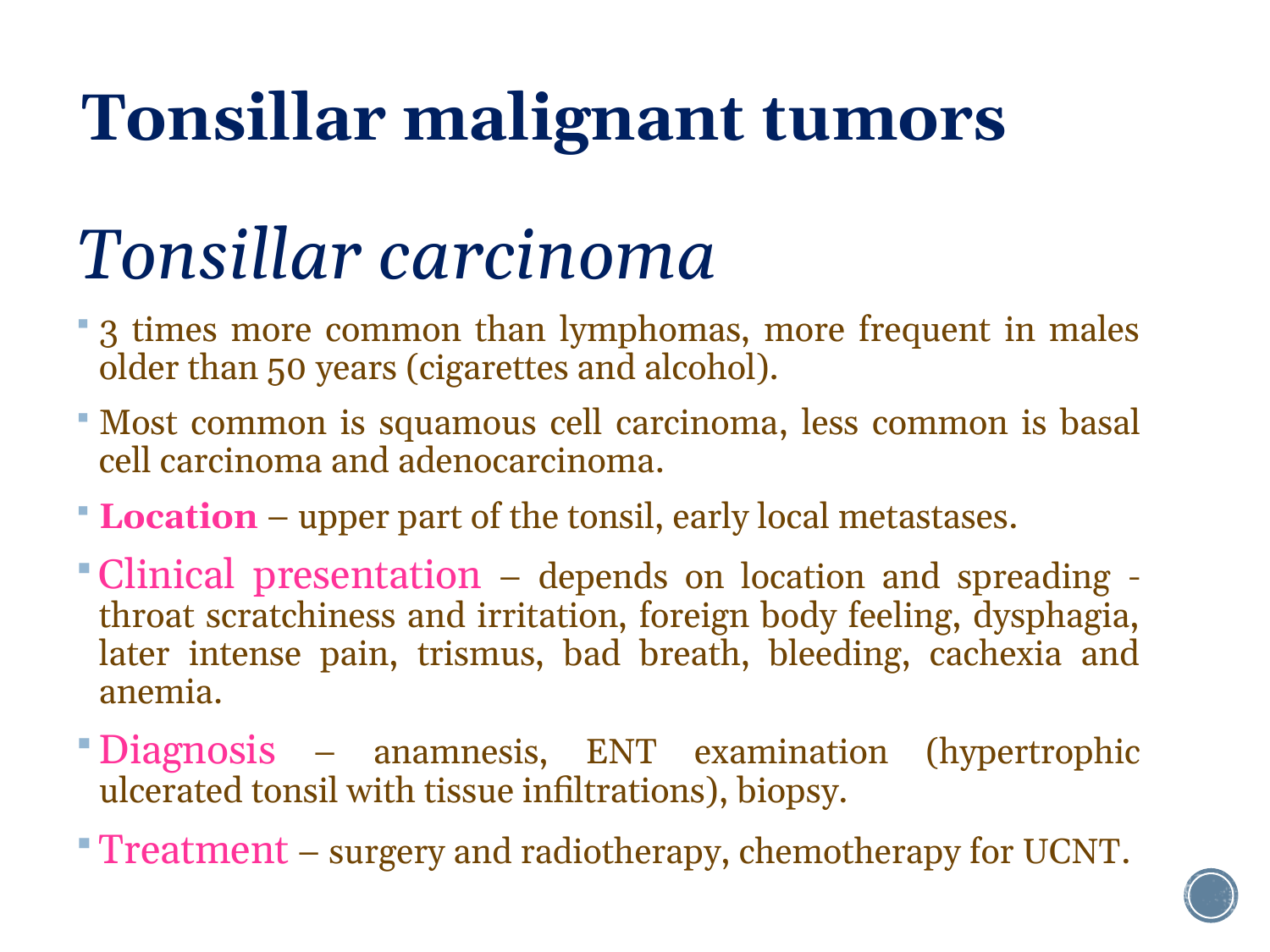

# Tonsillar malignant tumors
Tonsillar carcinoma
3 times more common than lymphomas, more frequent in males older than 50 years (cigarettes and alcohol).
Most common is squamous cell carcinoma, less common is basal cell carcinoma and adenocarcinoma.
Location – upper part of the tonsil, early local metastases.
Clinical presentation – depends on location and spreading - throat scratchiness and irritation, foreign body feeling, dysphagia, later intense pain, trismus, bad breath, bleeding, cachexia and anemia.
Diagnosis – anamnesis, ENT examination (hypertrophic ulcerated tonsil with tissue infiltrations), biopsy.
Treatment – surgery and radiotherapy, chemotherapy for UCNT.